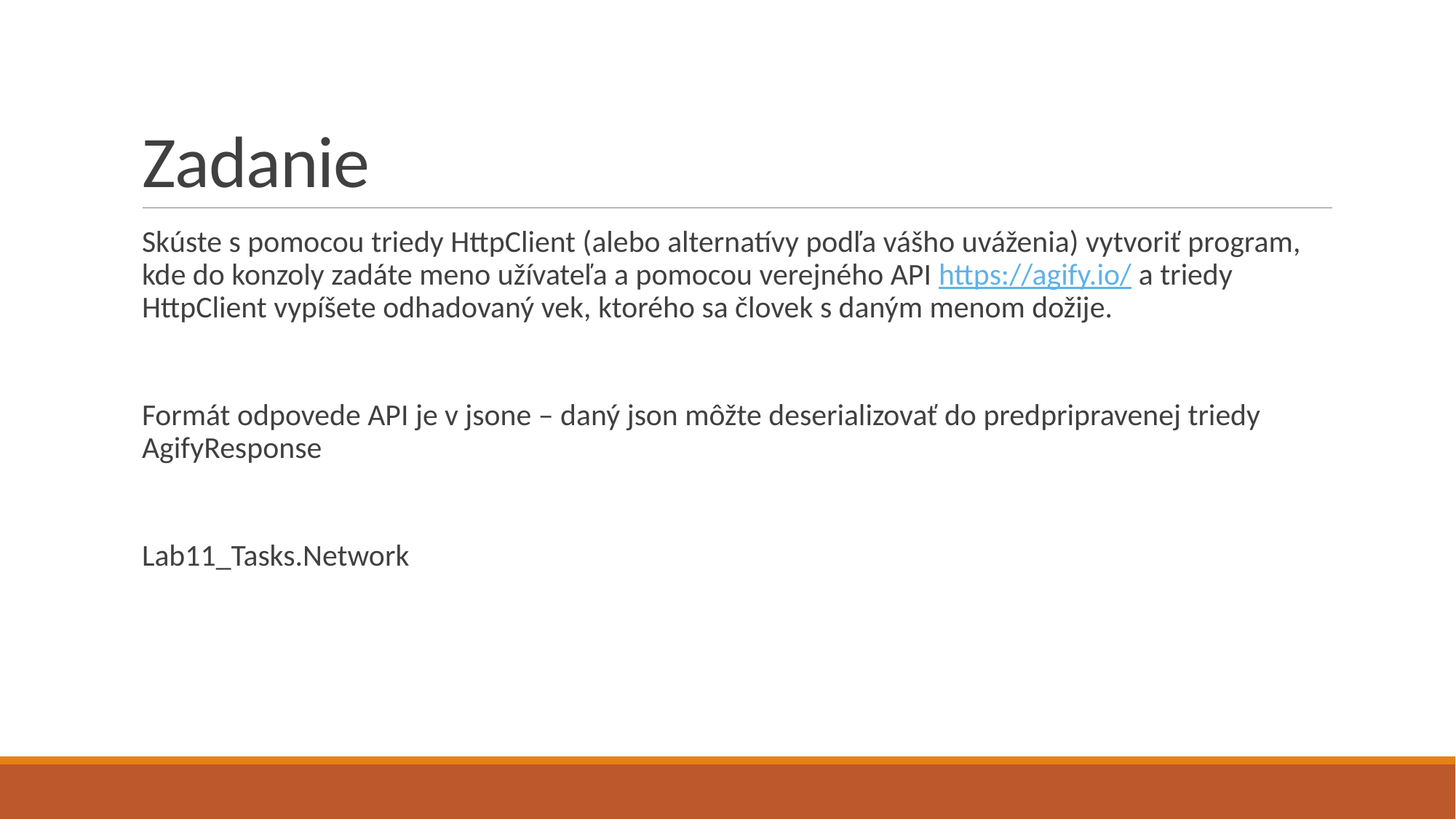

# Zadanie
Skúste s pomocou triedy HttpClient (alebo alternatívy podľa vášho uváženia) vytvoriť program, kde do konzoly zadáte meno užívateľa a pomocou verejného API https://agify.io/ a triedy HttpClient vypíšete odhadovaný vek, ktorého sa človek s daným menom dožije.

Formát odpovede API je v jsone – daný json môžte deserializovať do predpripravenej triedy AgifyResponse

Lab11_Tasks.Network